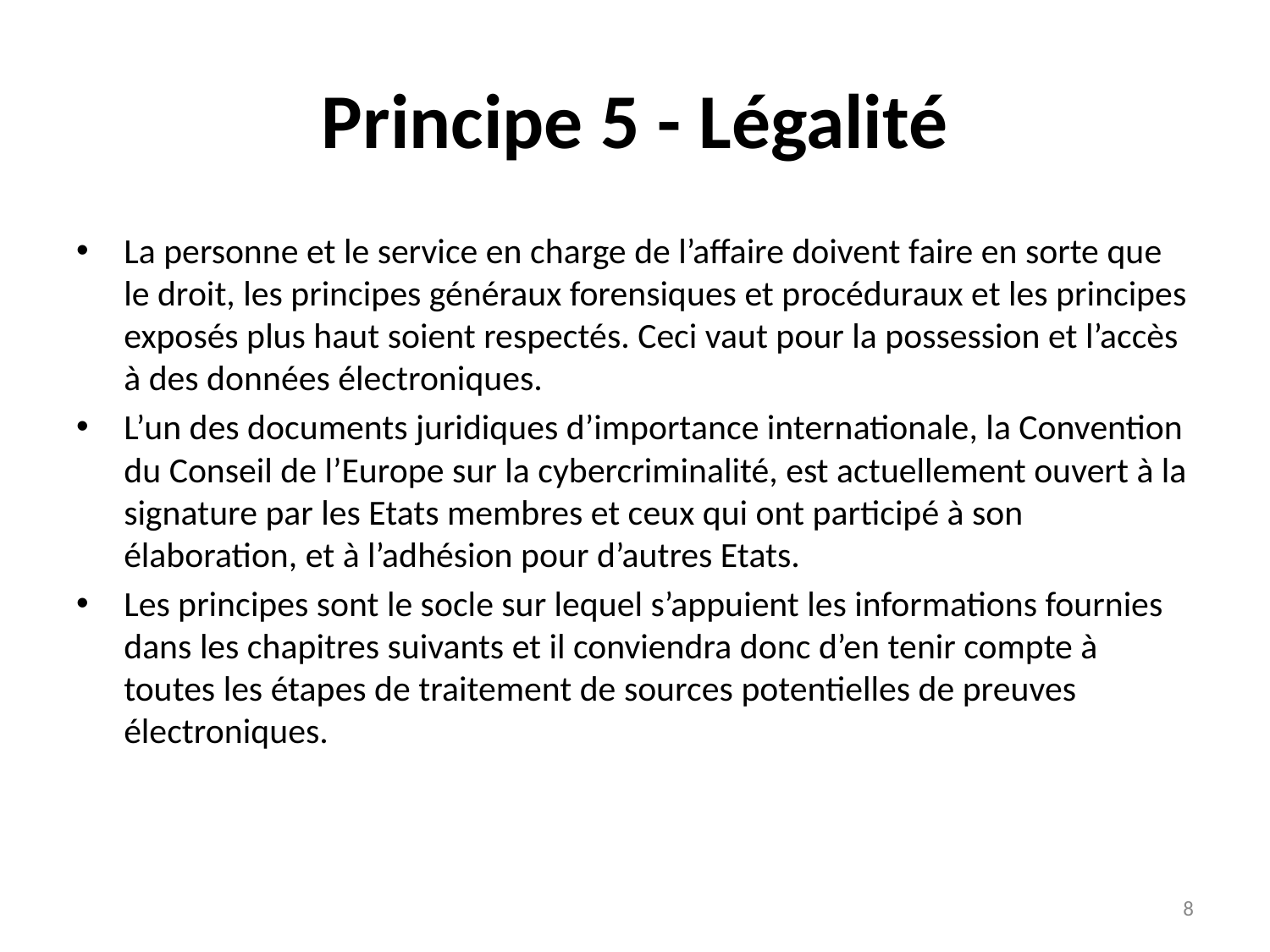

# Principe 5 - Légalité
La personne et le service en charge de l’affaire doivent faire en sorte que le droit, les principes généraux forensiques et procéduraux et les principes exposés plus haut soient respectés. Ceci vaut pour la possession et l’accès à des données électroniques.
L’un des documents juridiques d’importance internationale, la Convention du Conseil de l’Europe sur la cybercriminalité, est actuellement ouvert à la signature par les Etats membres et ceux qui ont participé à son élaboration, et à l’adhésion pour d’autres Etats.
Les principes sont le socle sur lequel s’appuient les informations fournies dans les chapitres suivants et il conviendra donc d’en tenir compte à toutes les étapes de traitement de sources potentielles de preuves électroniques.
8